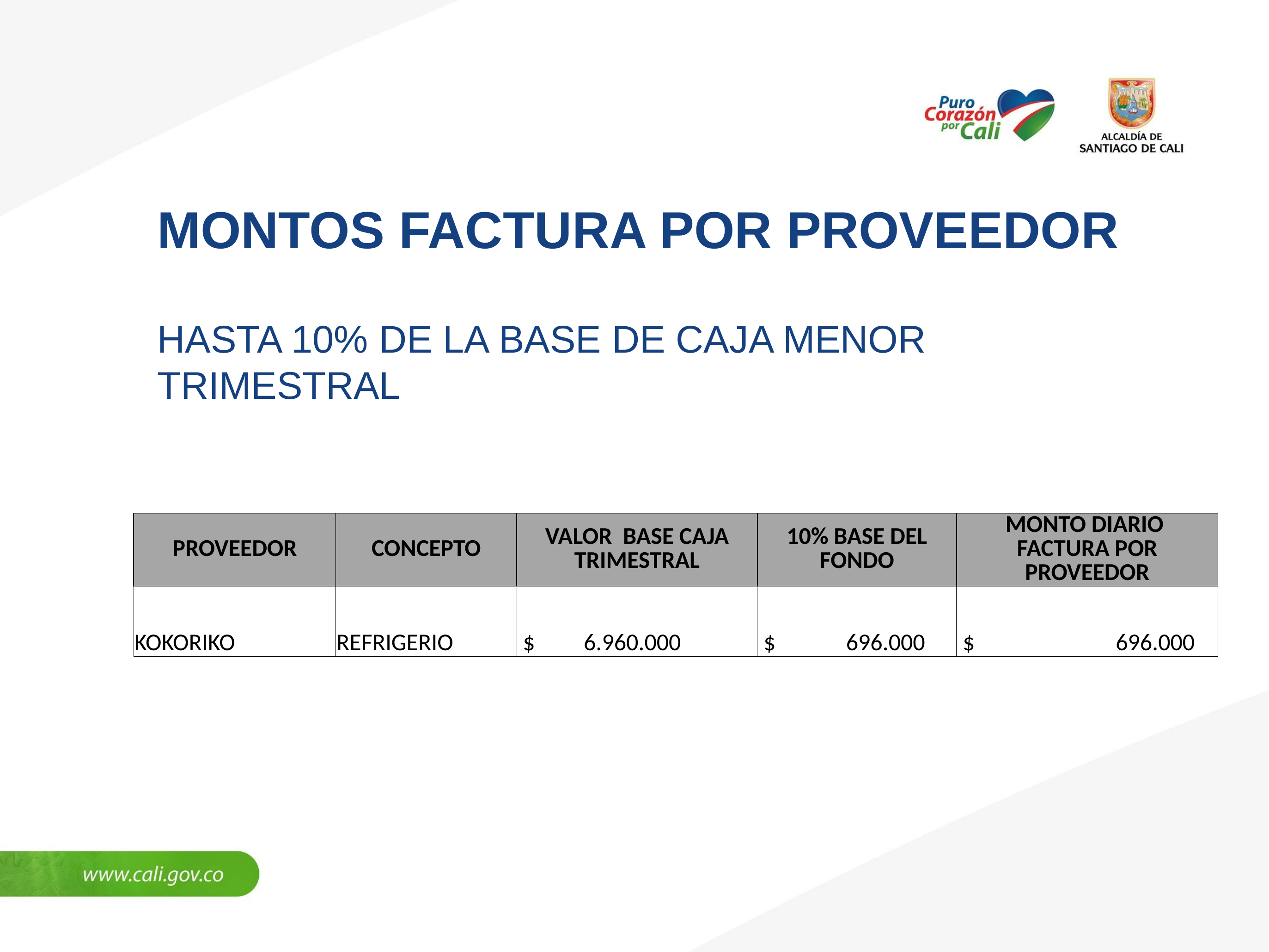

MONTOS FACTURA POR PROVEEDOR

HASTA 10% DE LA BASE DE CAJA MENOR TRIMESTRAL

| PROVEEDOR | CONCEPTO | VALOR BASE CAJA TRIMESTRAL | 10% BASE DEL FONDO | MONTO DIARIO FACTURA POR PROVEEDOR |
| --- | --- | --- | --- | --- |
| KOKORIKO | REFRIGERIO | $ 6.960.000 | $ 696.000 | $ 696.000 |